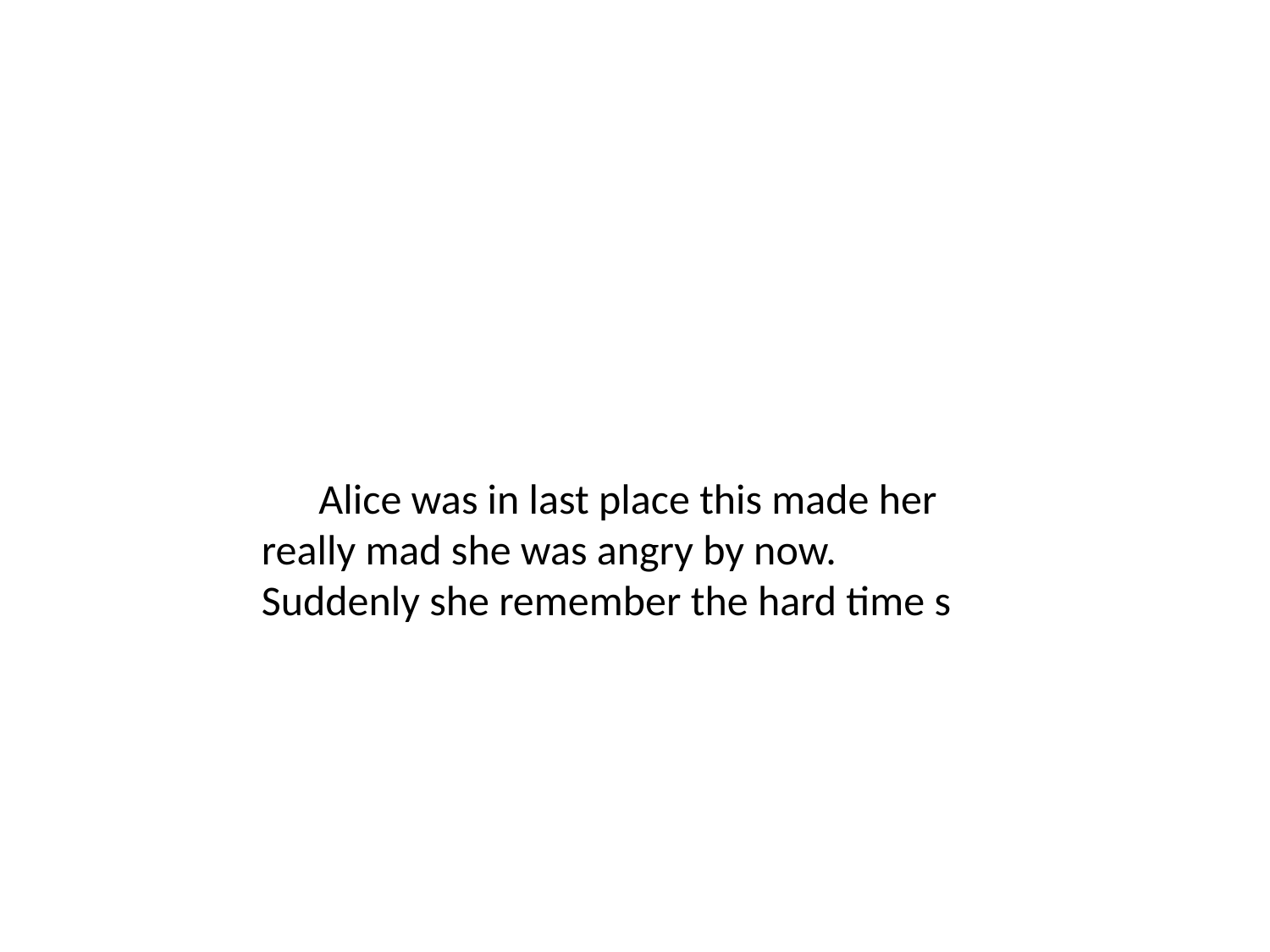

Alice was in last place this made her really mad she was angry by now. Suddenly she remember the hard time s